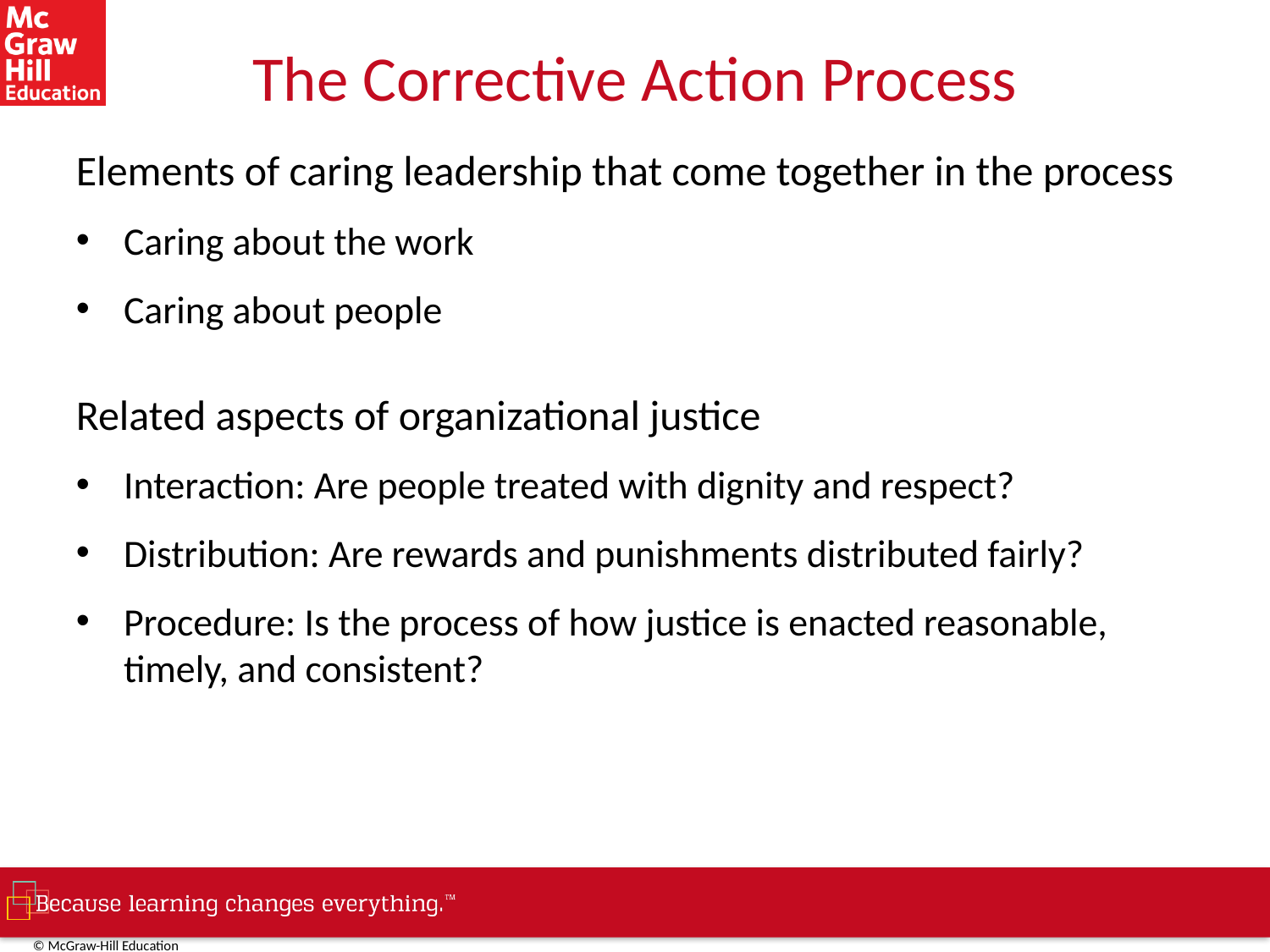

# The Corrective Action Process
Elements of caring leadership that come together in the process
Caring about the work
Caring about people

Related aspects of organizational justice
Interaction: Are people treated with dignity and respect?
Distribution: Are rewards and punishments distributed fairly?
Procedure: Is the process of how justice is enacted reasonable, timely, and consistent?